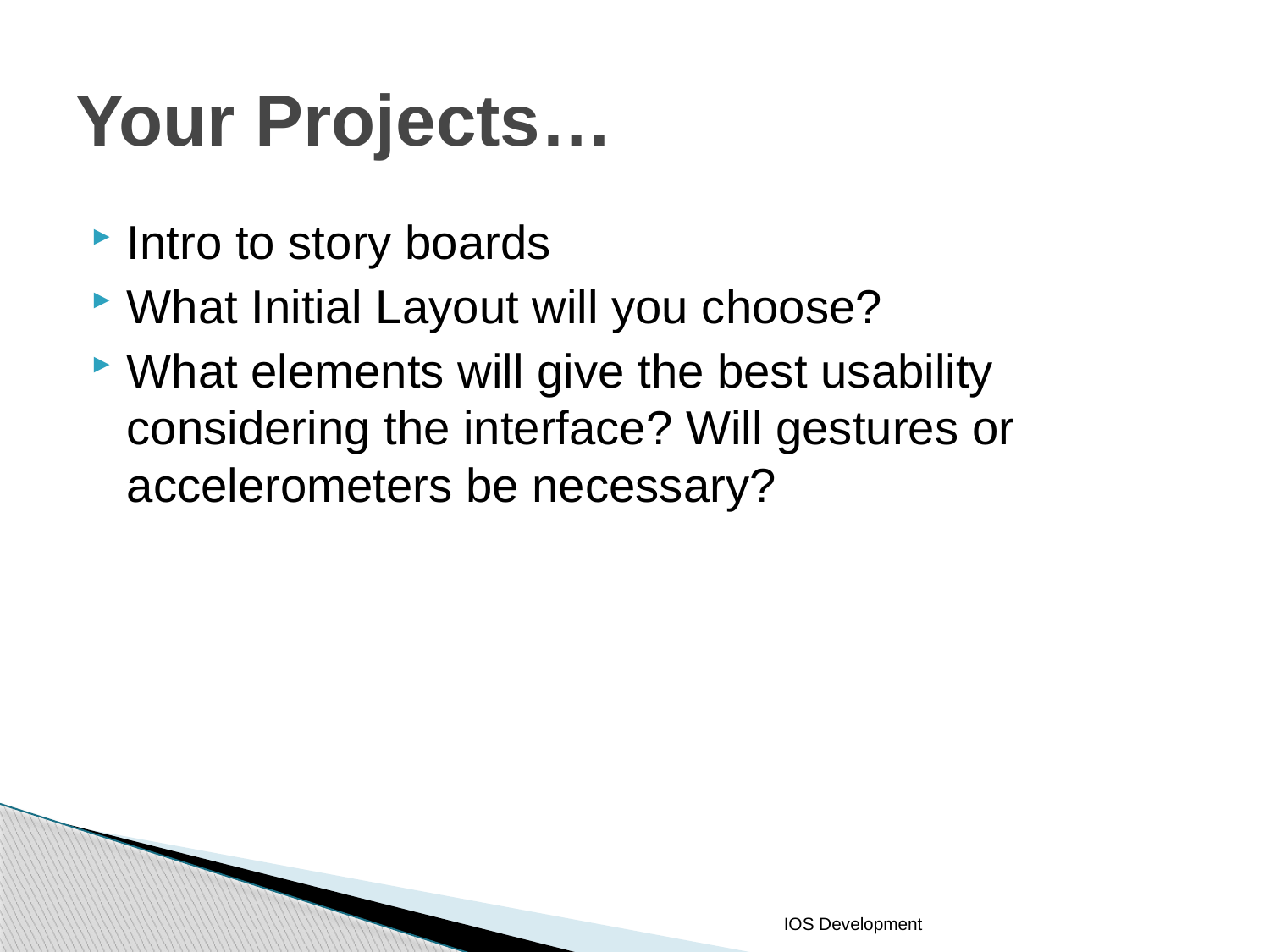

# Your Projects…
Intro to story boards
What Initial Layout will you choose?
What elements will give the best usability considering the interface? Will gestures or accelerometers be necessary?

IOS Development